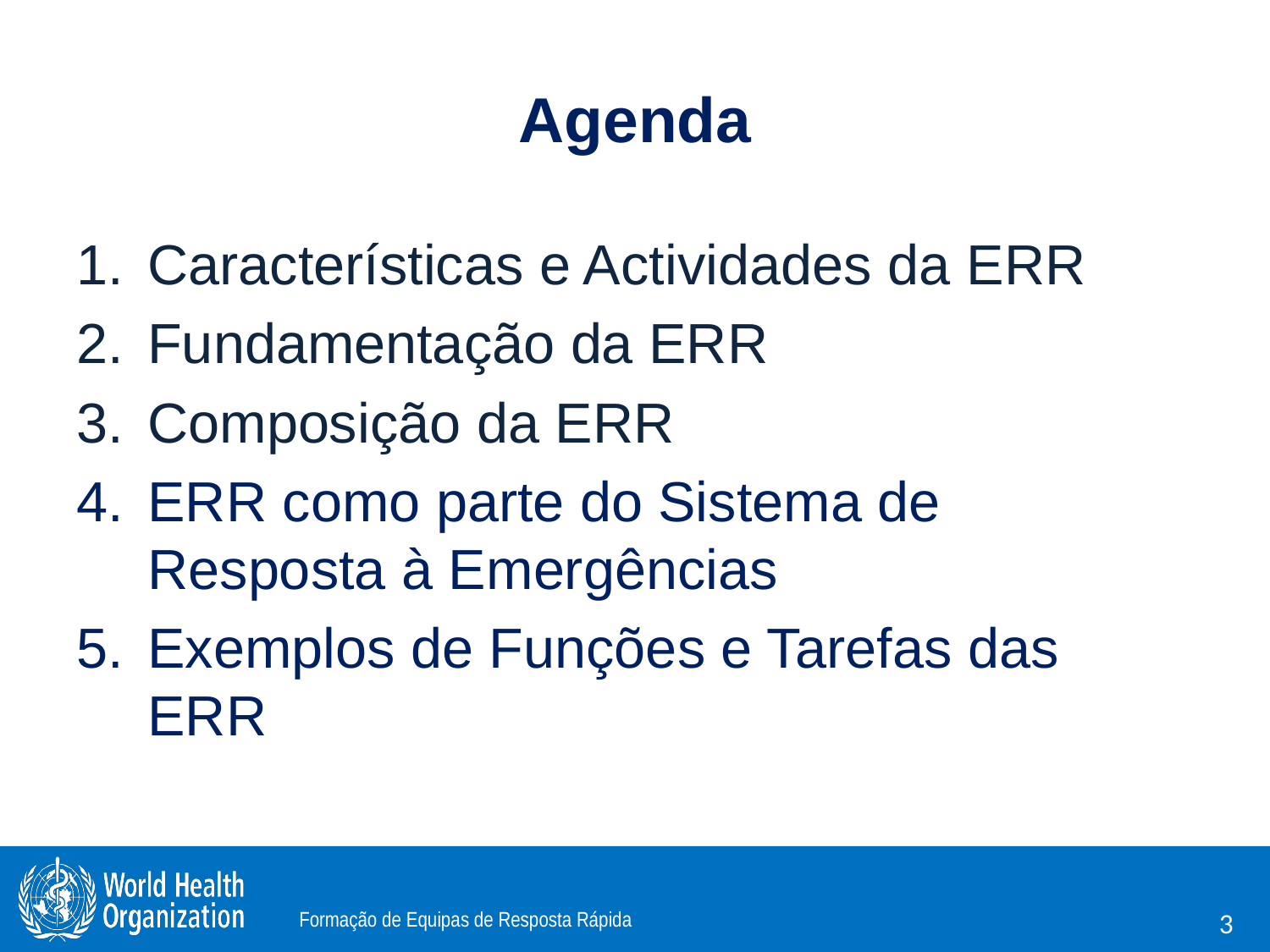

# Agenda
Características e Actividades da ERR
Fundamentação da ERR
Composição da ERR
ERR como parte do Sistema de Resposta à Emergências
Exemplos de Funções e Tarefas das ERR